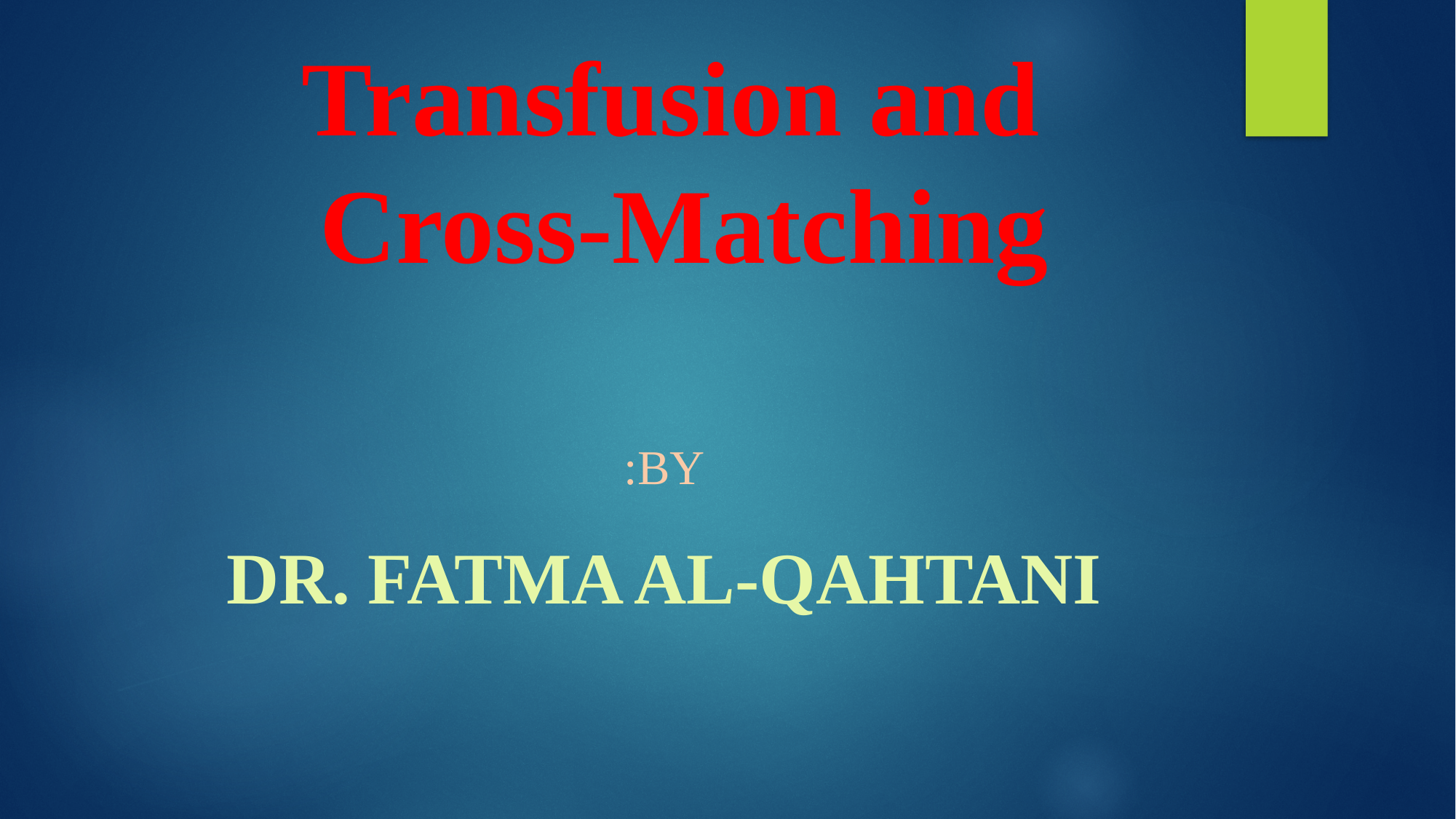

# Transfusion and Cross-Matching
BY:

DR. FATMA AL-QAHTANI